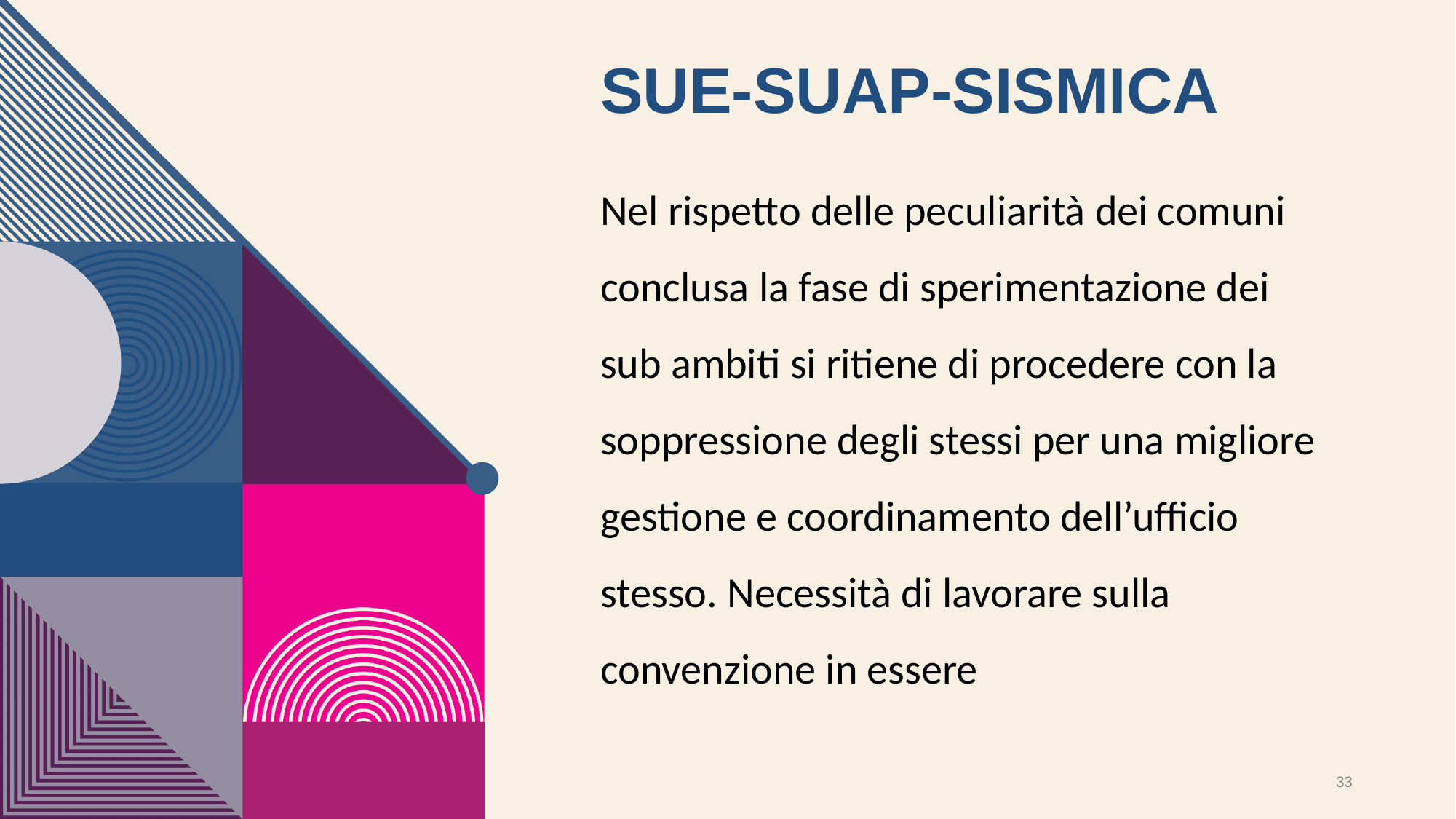

# Sue-suap-sismica
Nel rispetto delle peculiarità dei comuni conclusa la fase di sperimentazione dei sub ambiti si ritiene di procedere con la soppressione degli stessi per una migliore gestione e coordinamento dell’ufficio stesso. Necessità di lavorare sulla convenzione in essere

33